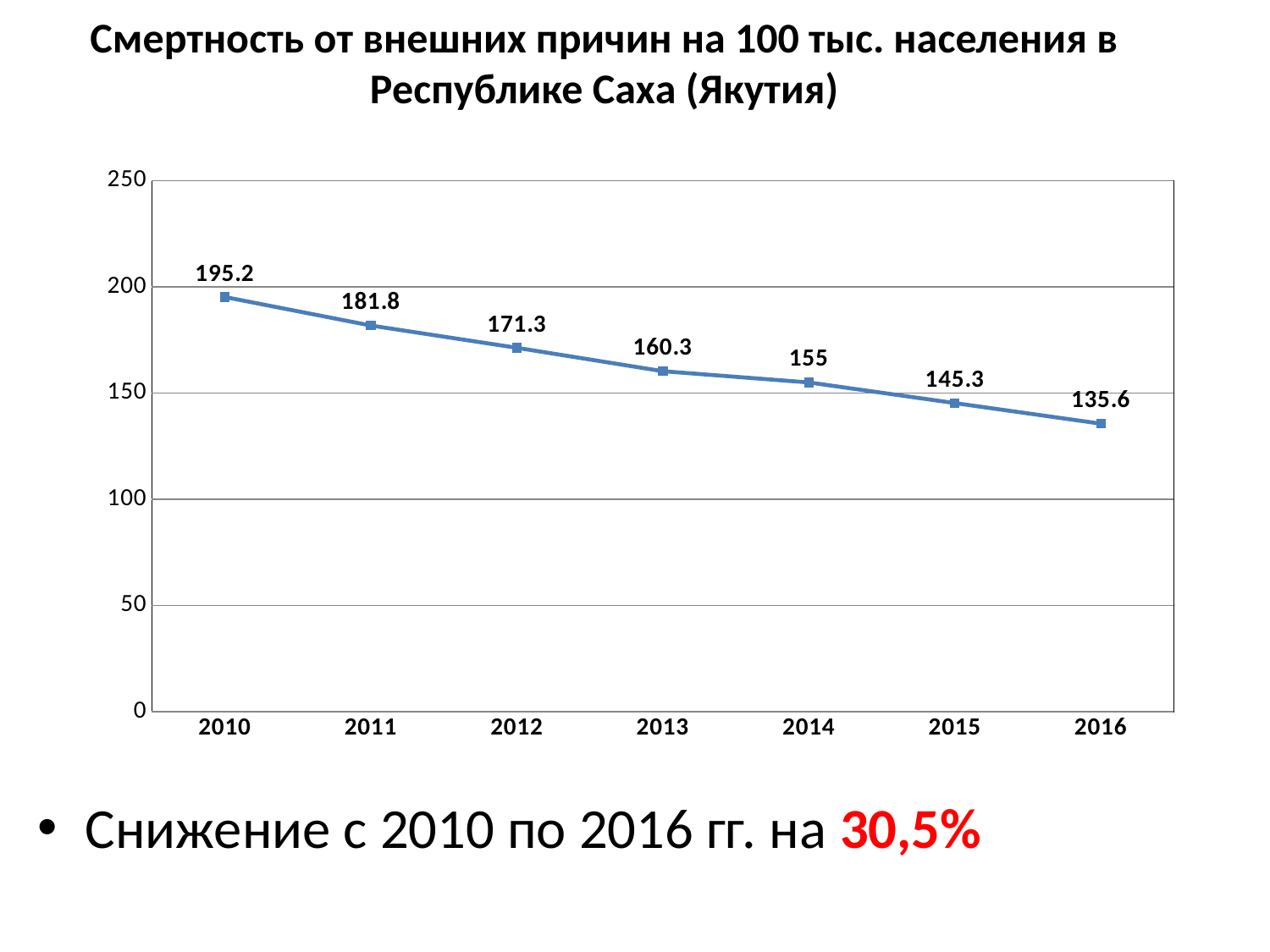

# Смертность от внешних причин на 100 тыс. населения в Республике Саха (Якутия)

### Chart

| Category |  |
|---|---|
| 2010 | 195.2 |
| 2011 | 181.8 |
| 2012 | 171.3 |
| 2013 | 160.3 |
| 2014 | 155.0 |
| 2015 | 145.3 |
| 2016 | 135.6 |
Снижение с 2010 по 2016 гг. на 30,5%